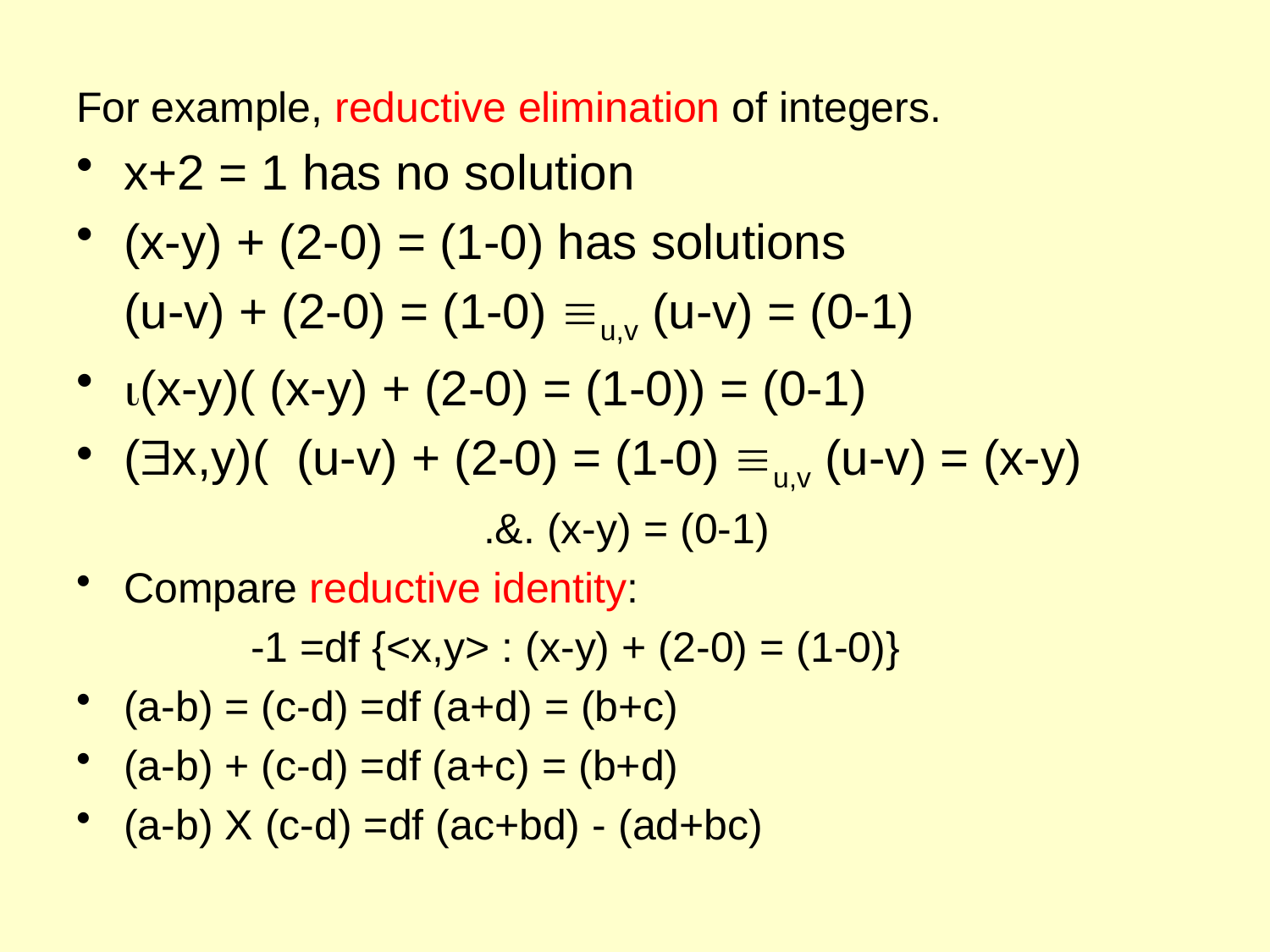

For example, reductive elimination of integers.
x+2 = 1 has no solution
(x-y) + (2-0) = (1-0) has solutions
	(u-v) + (2-0) = (1-0) ≡u,v (u-v) = (0-1)
ι(x-y)( (x-y) + (2-0) = (1-0)) = (0-1)
(∃x,y)(  (u-v) + (2-0) = (1-0) ≡u,v (u-v) = (x-y)
                             .&. (x-y) = (0-1)
Compare reductive identity:
		-1 =df {<x,y> : (x-y) + (2-0) = (1-0)}
(a-b) = (c-d) =df (a+d) = (b+c)
(a-b) + (c-d) =df (a+c) = (b+d)
(a-b) X (c-d) =df (ac+bd) - (ad+bc)